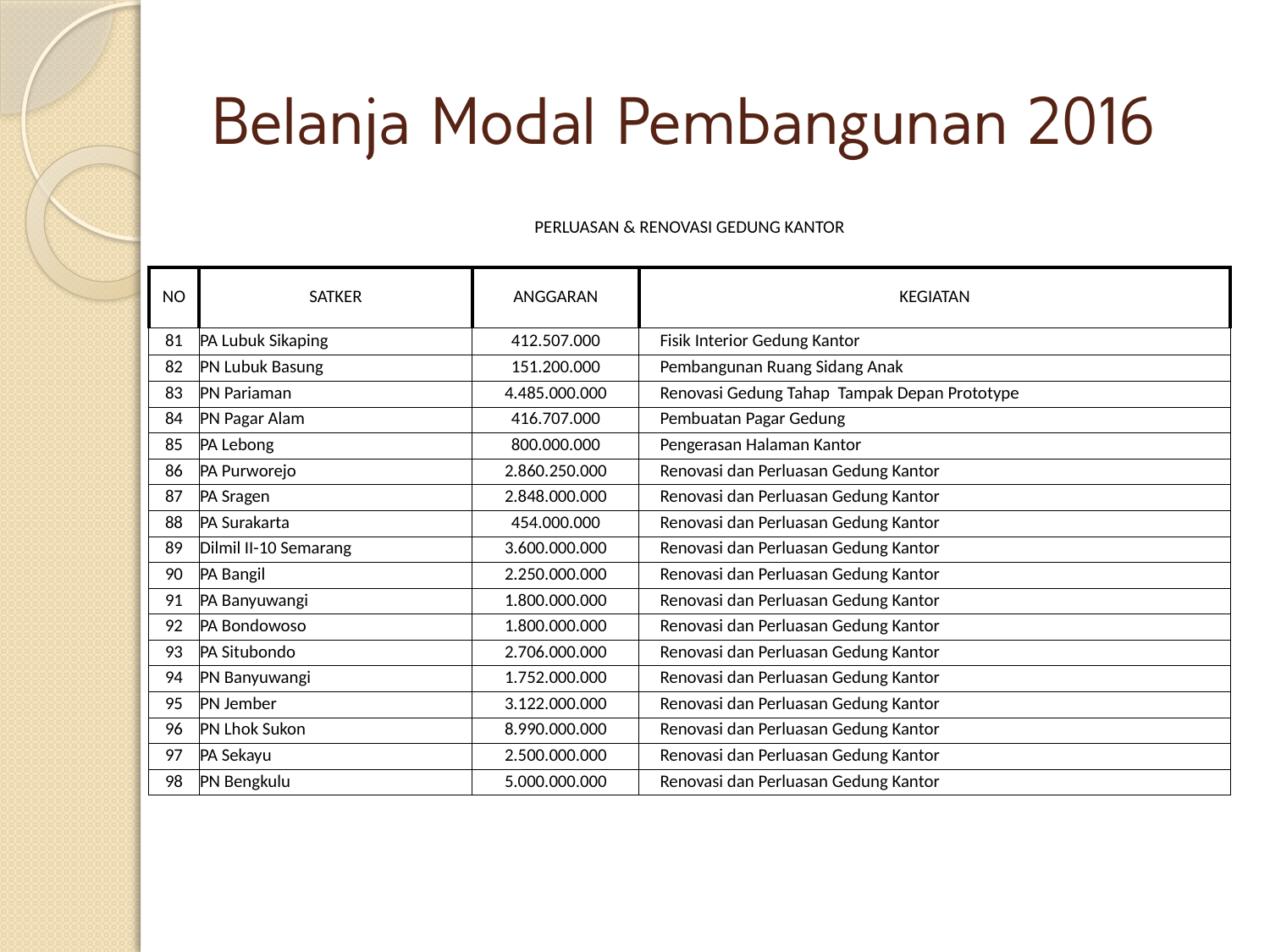

# Belanja Modal Pembangunan 2016
| PERLUASAN & RENOVASI GEDUNG KANTOR |  |  |  |
| --- | --- | --- | --- |
|  |  |  |  |
| NO | SATKER | ANGGARAN | KEGIATAN |
| 81 | PA Lubuk Sikaping | 412.507.000 | Fisik Interior Gedung Kantor |
| 82 | PN Lubuk Basung | 151.200.000 | Pembangunan Ruang Sidang Anak |
| 83 | PN Pariaman | 4.485.000.000 | Renovasi Gedung Tahap Tampak Depan Prototype |
| 84 | PN Pagar Alam | 416.707.000 | Pembuatan Pagar Gedung |
| 85 | PA Lebong | 800.000.000 | Pengerasan Halaman Kantor |
| 86 | PA Purworejo | 2.860.250.000 | Renovasi dan Perluasan Gedung Kantor |
| 87 | PA Sragen | 2.848.000.000 | Renovasi dan Perluasan Gedung Kantor |
| 88 | PA Surakarta | 454.000.000 | Renovasi dan Perluasan Gedung Kantor |
| 89 | Dilmil II-10 Semarang | 3.600.000.000 | Renovasi dan Perluasan Gedung Kantor |
| 90 | PA Bangil | 2.250.000.000 | Renovasi dan Perluasan Gedung Kantor |
| 91 | PA Banyuwangi | 1.800.000.000 | Renovasi dan Perluasan Gedung Kantor |
| 92 | PA Bondowoso | 1.800.000.000 | Renovasi dan Perluasan Gedung Kantor |
| 93 | PA Situbondo | 2.706.000.000 | Renovasi dan Perluasan Gedung Kantor |
| 94 | PN Banyuwangi | 1.752.000.000 | Renovasi dan Perluasan Gedung Kantor |
| 95 | PN Jember | 3.122.000.000 | Renovasi dan Perluasan Gedung Kantor |
| 96 | PN Lhok Sukon | 8.990.000.000 | Renovasi dan Perluasan Gedung Kantor |
| 97 | PA Sekayu | 2.500.000.000 | Renovasi dan Perluasan Gedung Kantor |
| 98 | PN Bengkulu | 5.000.000.000 | Renovasi dan Perluasan Gedung Kantor |